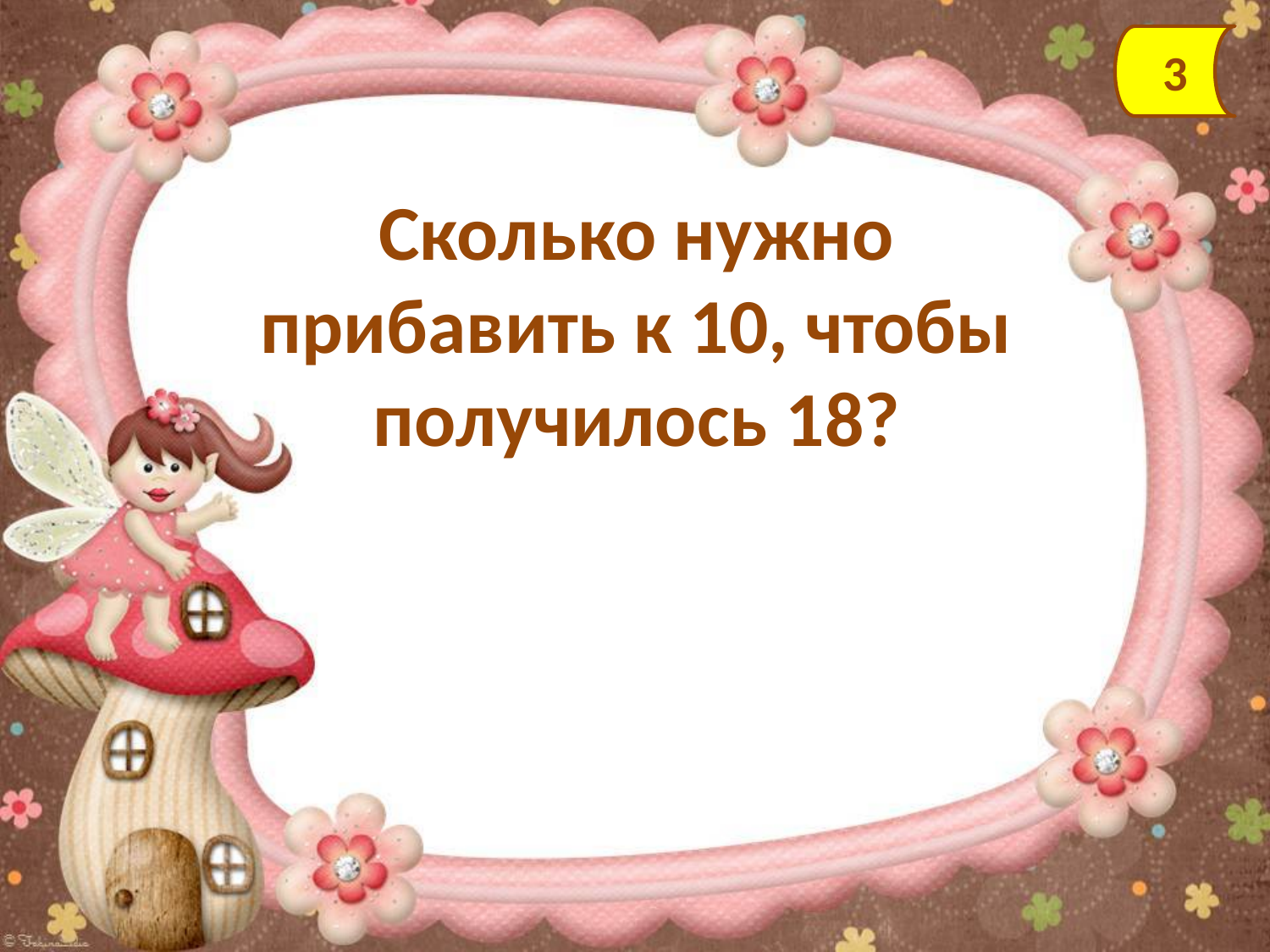

3
Сколько нужно прибавить к 10, чтобы получилось 18?